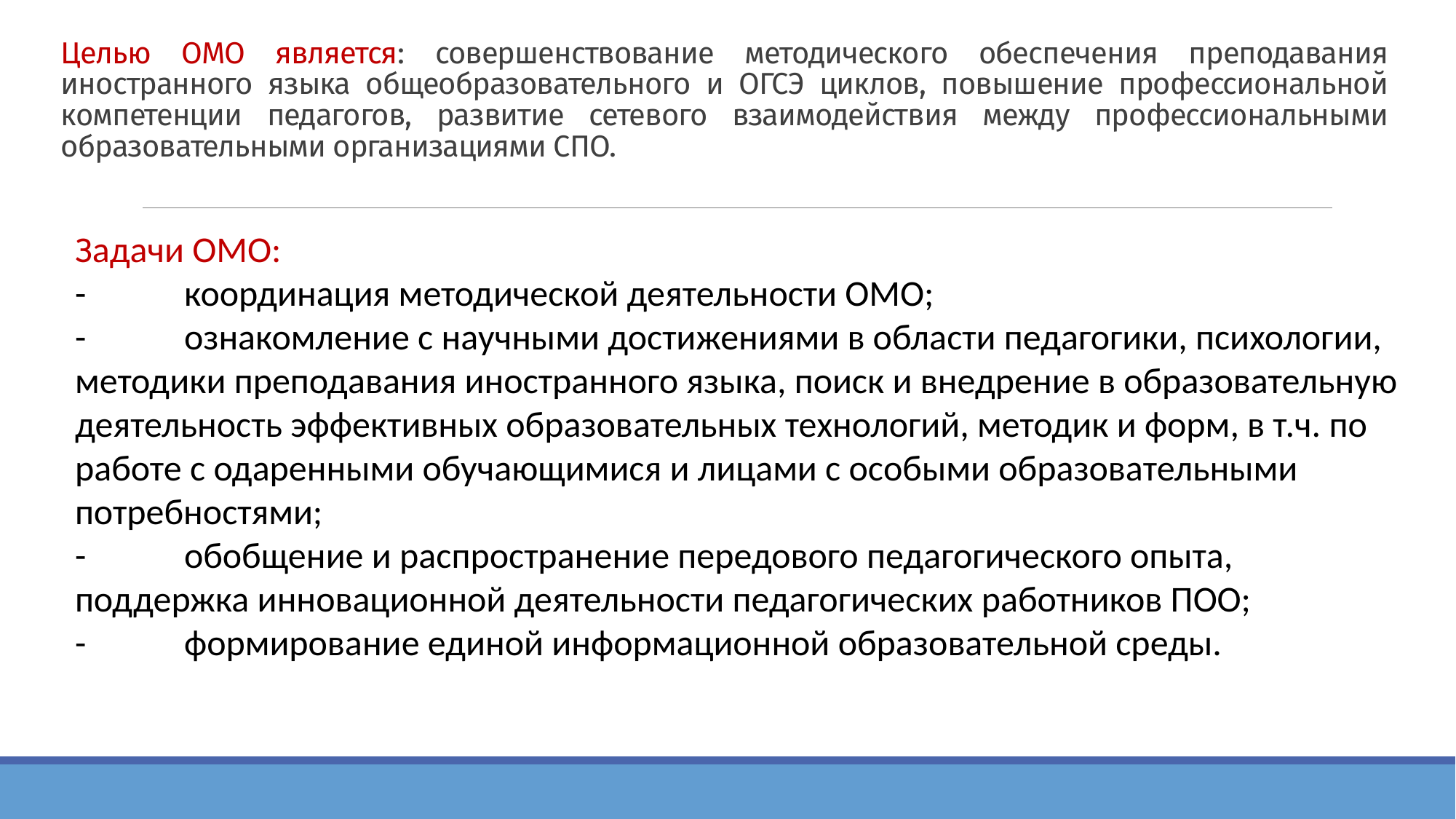

# Целью ОМО является: совершенствование методического обеспечения преподавания иностранного языка общеобразовательного и ОГСЭ циклов, повышение профессиональной компетенции педагогов, развитие сетевого взаимодействия между профессиональными образовательными организациями СПО.
Задачи ОМО:
-	координация методической деятельности ОМО;
-	ознакомление с научными достижениями в области педагогики, психологии, методики преподавания иностранного языка, поиск и внедрение в образовательную деятельность эффективных образовательных технологий, методик и форм, в т.ч. по работе с одаренными обучающимися и лицами с особыми образовательными потребностями;
-	обобщение и распространение передового педагогического опыта, поддержка инновационной деятельности педагогических работников ПОО;
-	формирование единой информационной образовательной среды.